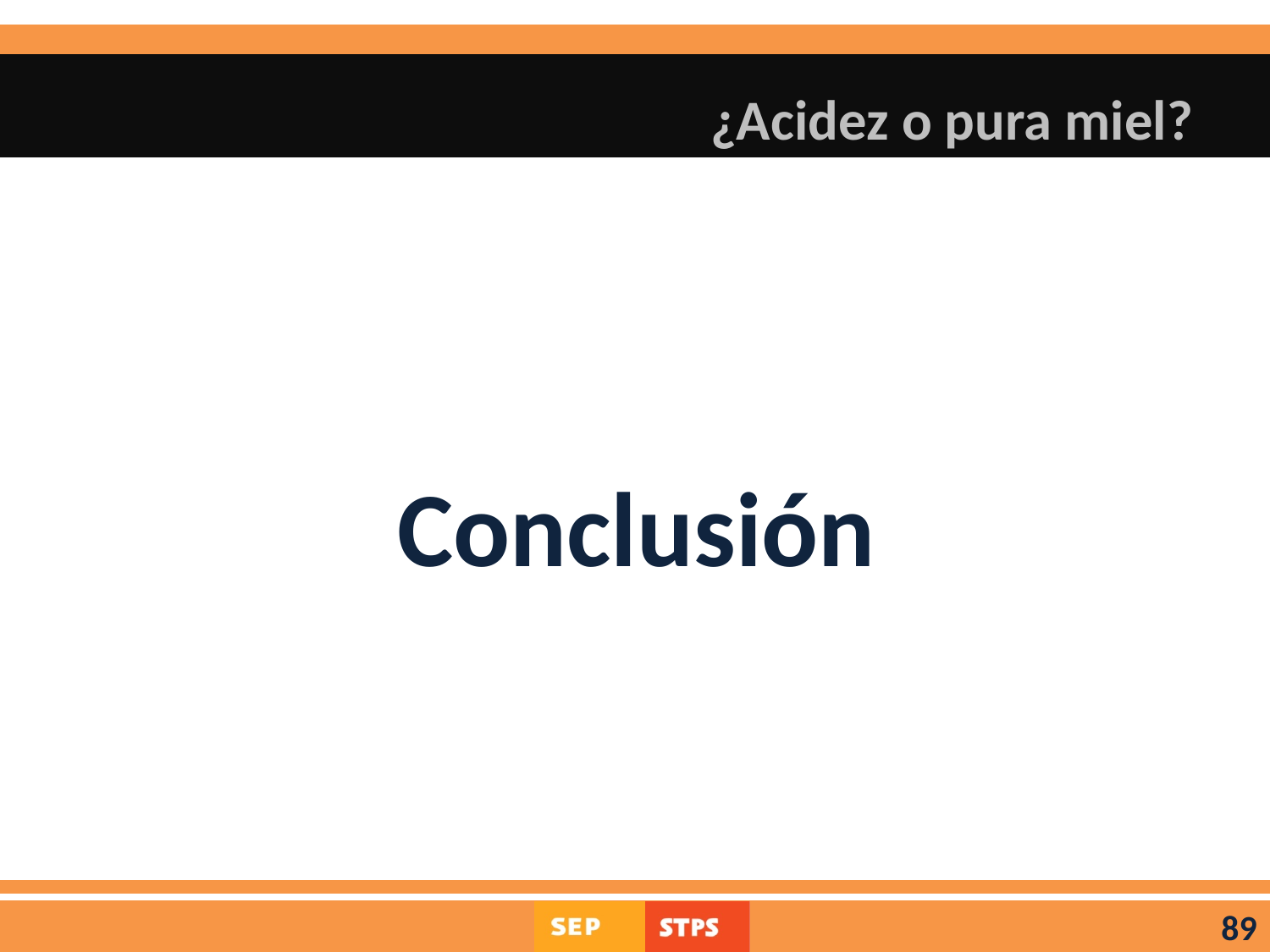

# ¿Acidez o pura miel?
Conclusión

89